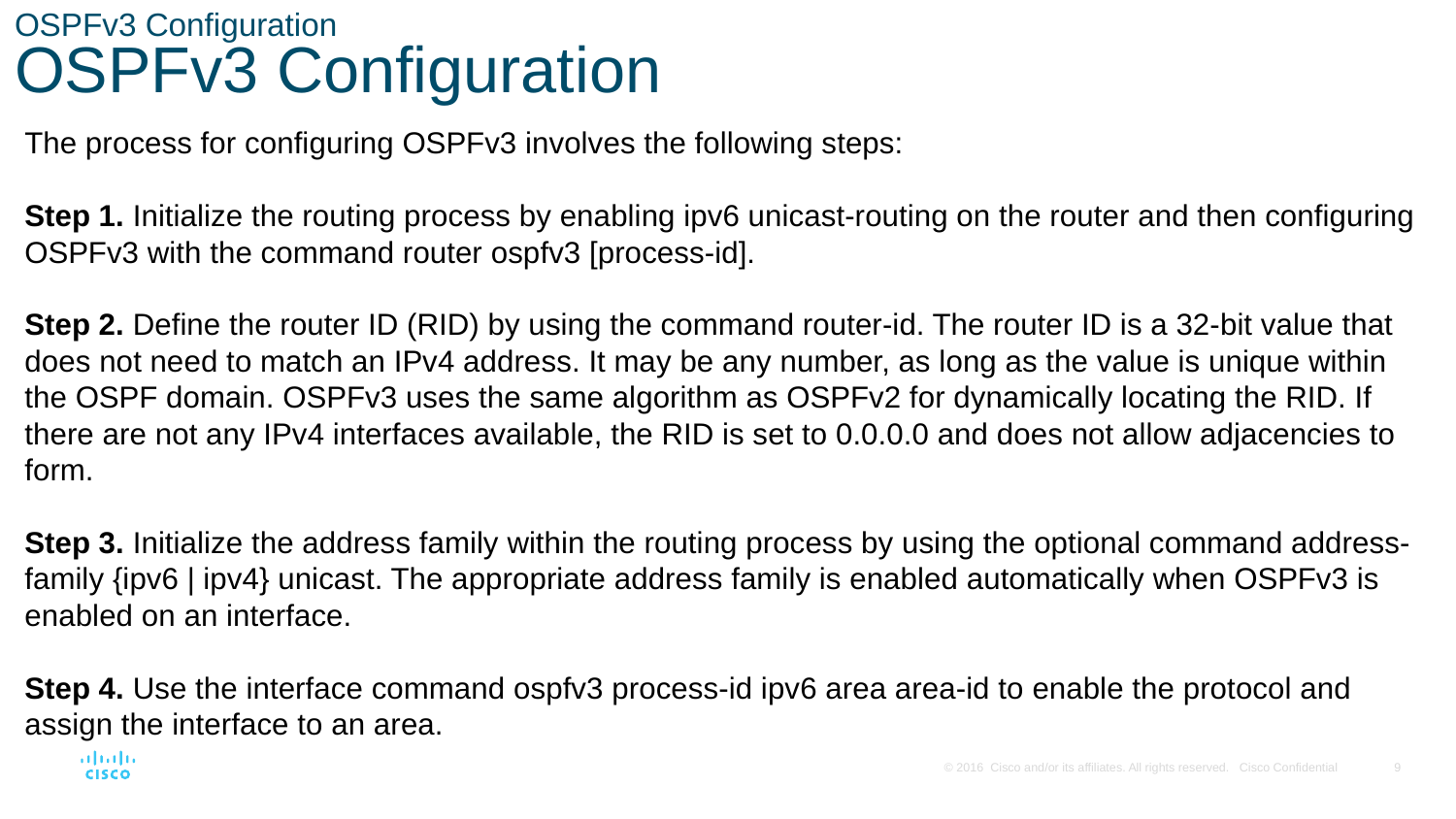

# OSPFv3 Configuration OSPFv3 Configuration
The process for configuring OSPFv3 involves the following steps:

Step 1. Initialize the routing process by enabling ipv6 unicast-routing on the router and then configuring OSPFv3 with the command router ospfv3 [process-id].

Step 2. Define the router ID (RID) by using the command router-id. The router ID is a 32-bit value that does not need to match an IPv4 address. It may be any number, as long as the value is unique within the OSPF domain. OSPFv3 uses the same algorithm as OSPFv2 for dynamically locating the RID. If there are not any IPv4 interfaces available, the RID is set to 0.0.0.0 and does not allow adjacencies to form.

Step 3. Initialize the address family within the routing process by using the optional command address-family {ipv6 | ipv4} unicast. The appropriate address family is enabled automatically when OSPFv3 is enabled on an interface.

Step 4. Use the interface command ospfv3 process-id ipv6 area area-id to enable the protocol and assign the interface to an area.